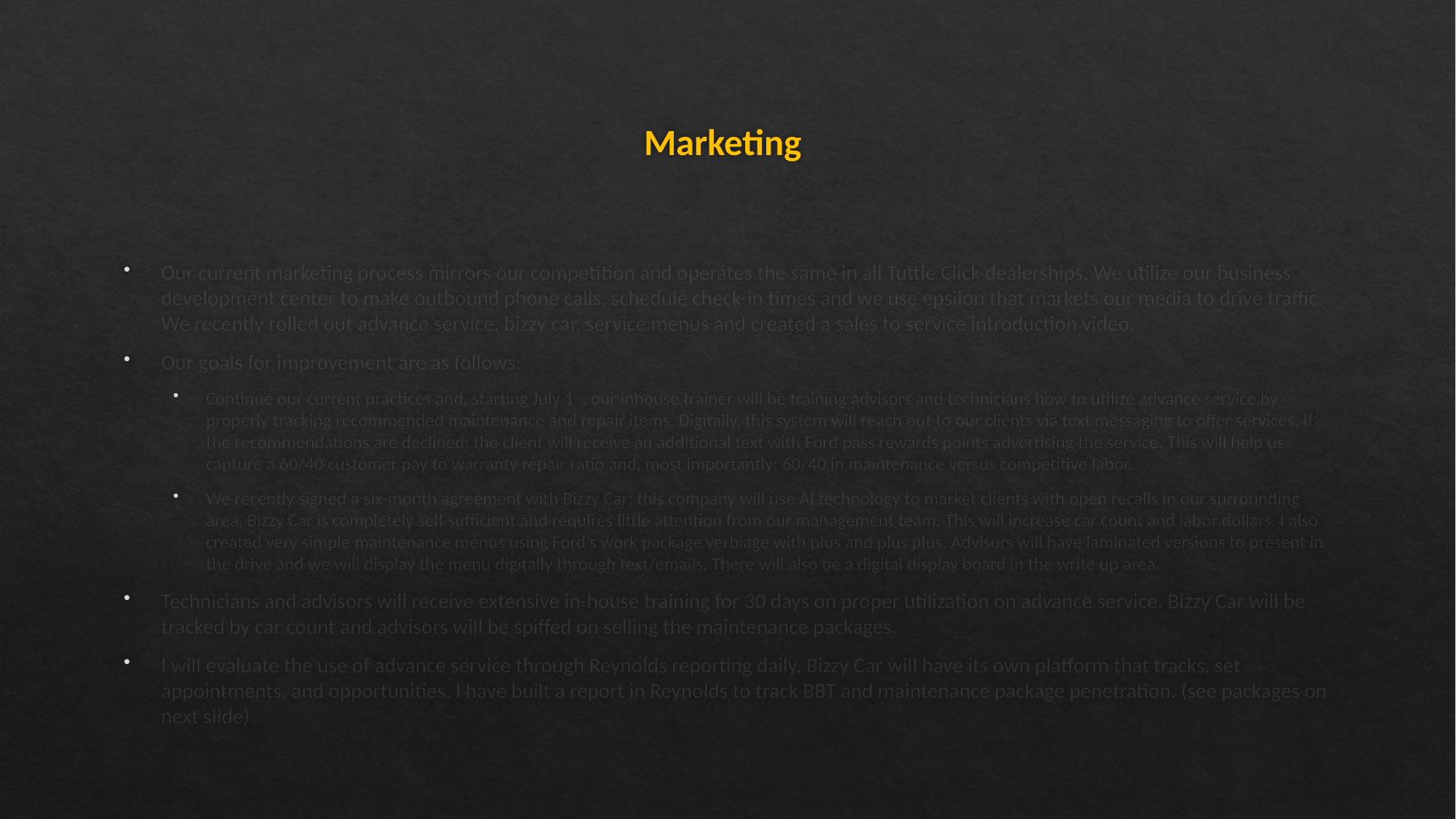

# Marketing

Our current marketing process mirrors our competition and operates the same in all Tuttle Click dealerships. We utilize our business development center to make outbound phone calls, schedule check-in times and we use epsilon that markets our media to drive traffic. We recently rolled out advance service, bizzy car, service menus and created a sales to service introduction video.
Our goals for improvement are as follows:
Continue our current practices and, starting July 1st, our inhouse trainer will be training advisors and technicians how to utilize advance service by properly tracking recommended maintenance and repair items. Digitally, this system will reach out to our clients via text messaging to offer services. If the recommendations are declined; the client will receive an additional text with Ford pass rewards points advertising the service. This will help us capture a 60/40 customer pay to warranty repair ratio and, most importantly; 60/40 in maintenance versus competitive labor.
We recently signed a six-month agreement with Bizzy Car; this company will use AI technology to market clients with open recalls in our surrounding area. Bizzy Car is completely self sufficient and requires little attention from our management team. This will increase car count and labor dollars. I also created very simple maintenance menus using Ford’s work package verbiage with plus and plus plus. Advisors will have laminated versions to present in the drive and we will display the menu digitally through text/emails. There will also be a digital display board in the write up area.
Technicians and advisors will receive extensive in-house training for 30 days on proper utilization on advance service. Bizzy Car will be tracked by car count and advisors will be spiffed on selling the maintenance packages.
I will evaluate the use of advance service through Reynolds reporting daily. Bizzy Car will have its own platform that tracks, set appointments, and opportunities. I have built a report in Reynolds to track BBT and maintenance package penetration. (see packages on next slide)